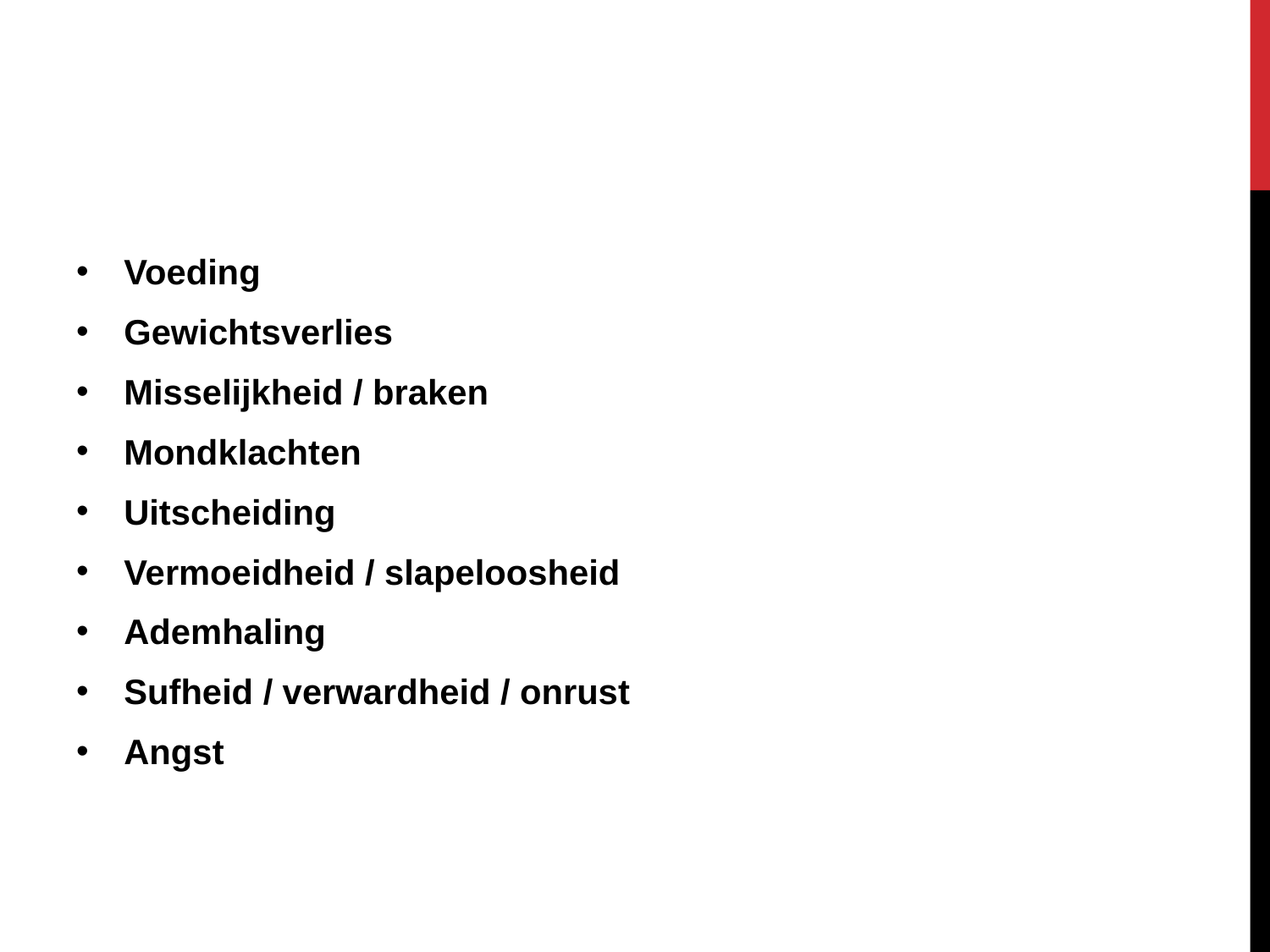

#
Voeding
Gewichtsverlies
Misselijkheid / braken
Mondklachten
Uitscheiding
Vermoeidheid / slapeloosheid
Ademhaling
Sufheid / verwardheid / onrust
Angst